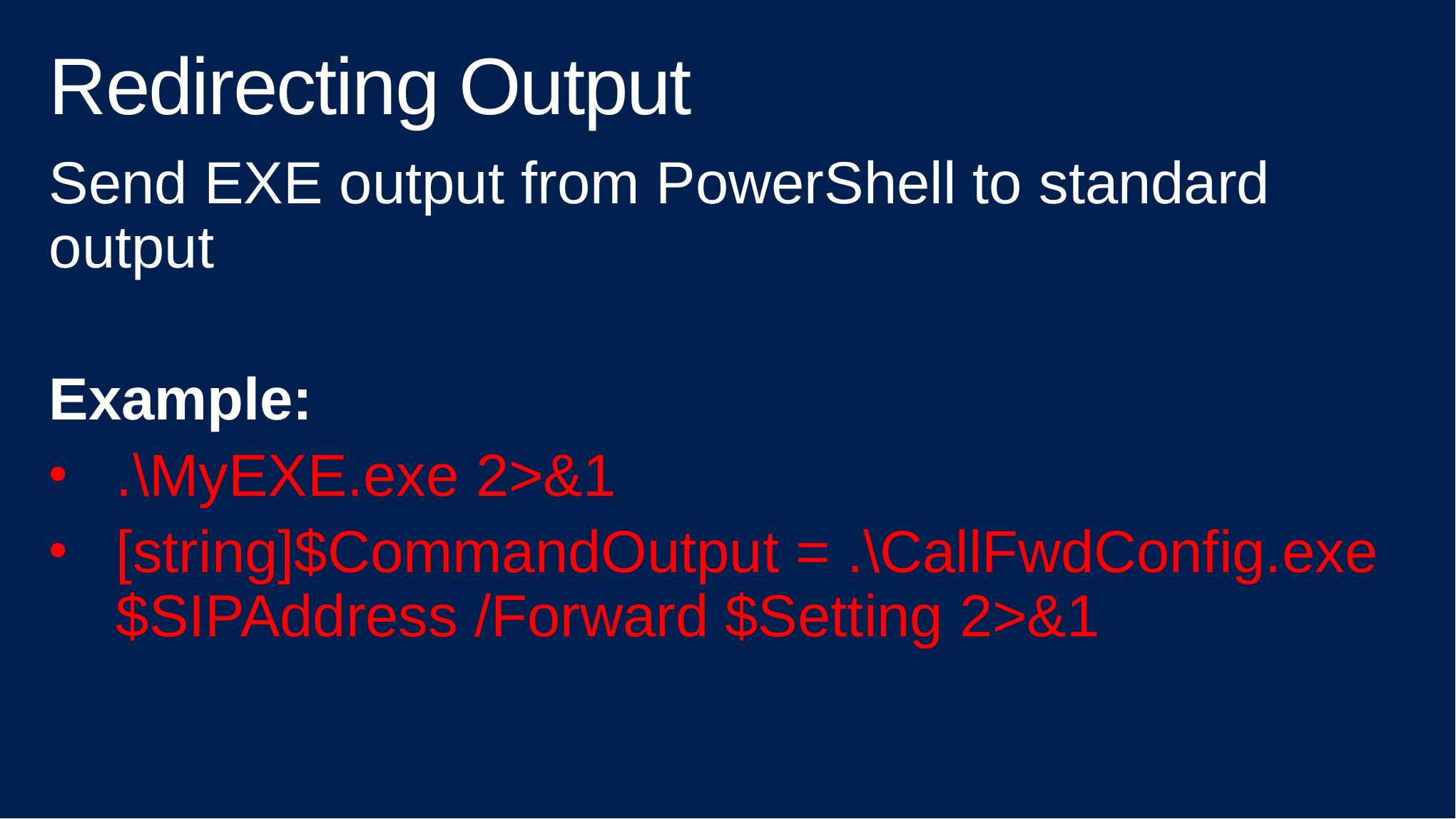

# Redirecting Output
Send EXE output from PowerShell to standard output

Example:
.\MyEXE.exe 2>&1
[string]$CommandOutput = .\CallFwdConfig.exe $SIPAddress /Forward $Setting 2>&1